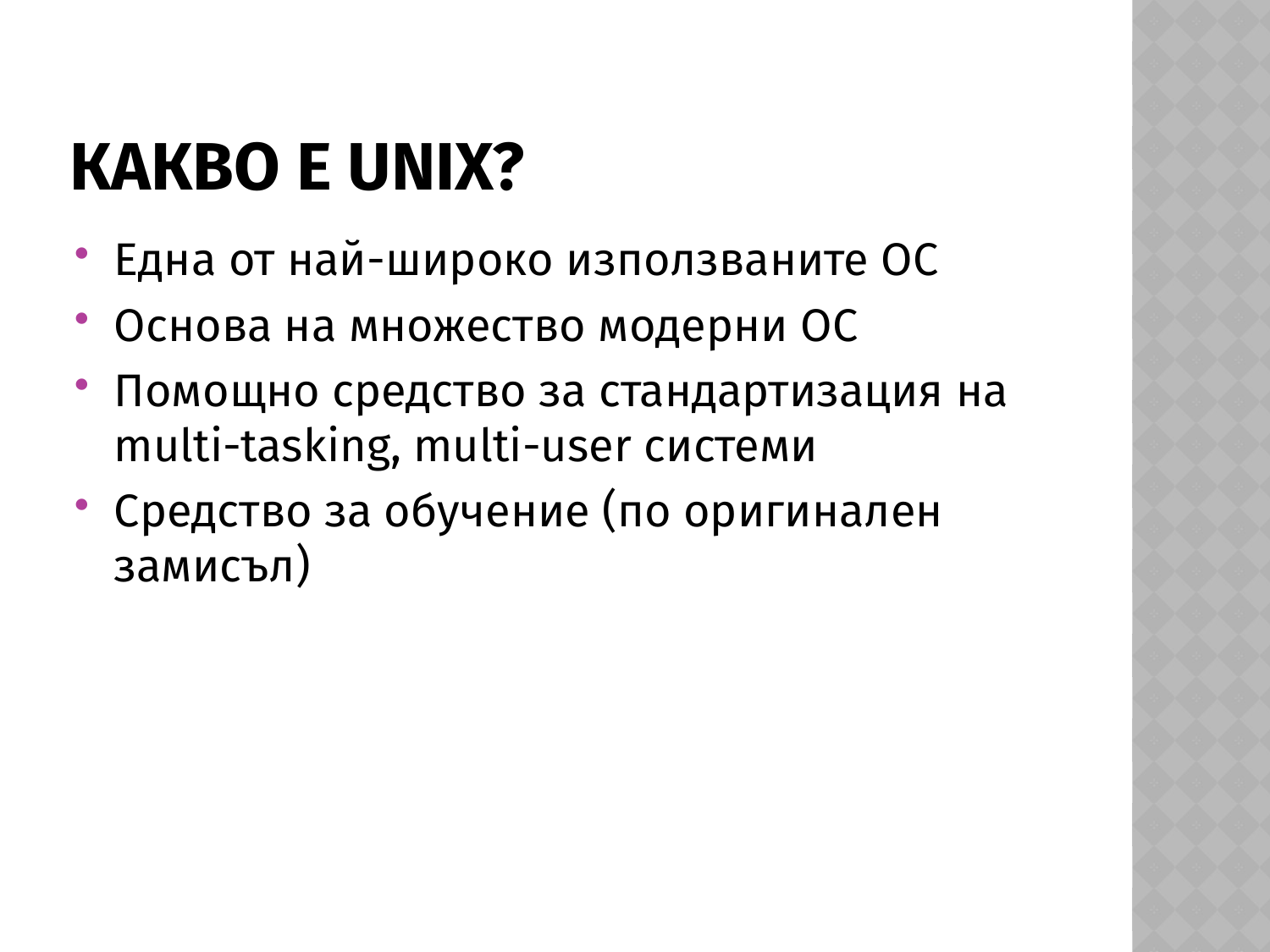

# Какво е UNIX?
Една от най-широко използваните ОС
Основа на множество модерни ОС
Помощно средство за стандартизация на multi-tasking, multi-user системи
Средство за обучение (по оригинален замисъл)